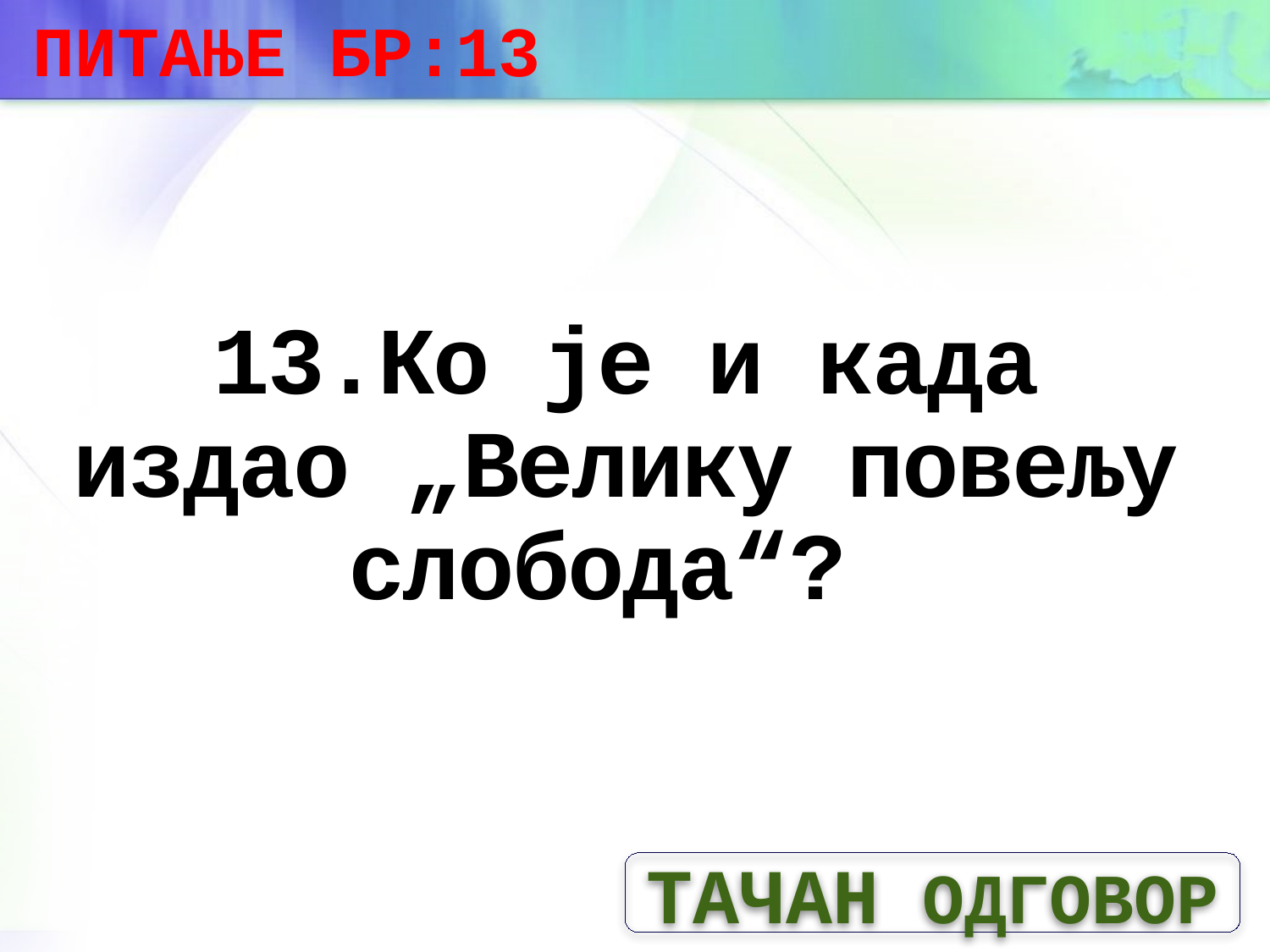

ПИТАЊЕ БР:13
# 13.Ко је и када издао „Велику повељу слобода“?
ТАЧАН ОДГОВОР